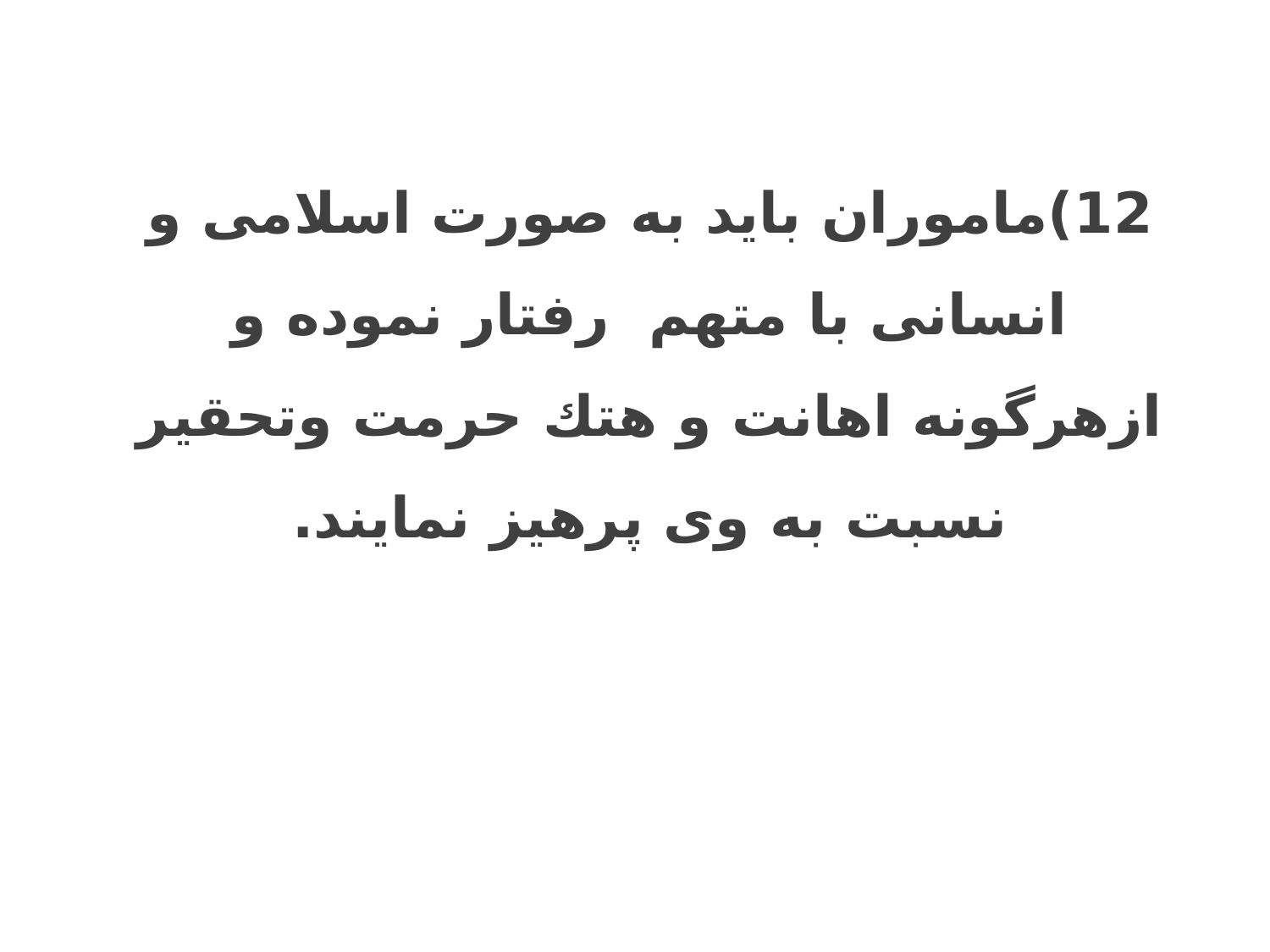

12)ماموران بايد به صورت اسلامى و انسانى با متهم  رفتار نموده و ازهرگونه اهانت و هتك حرمت وتحقیر نسبت به وی پرهيز نمایند.